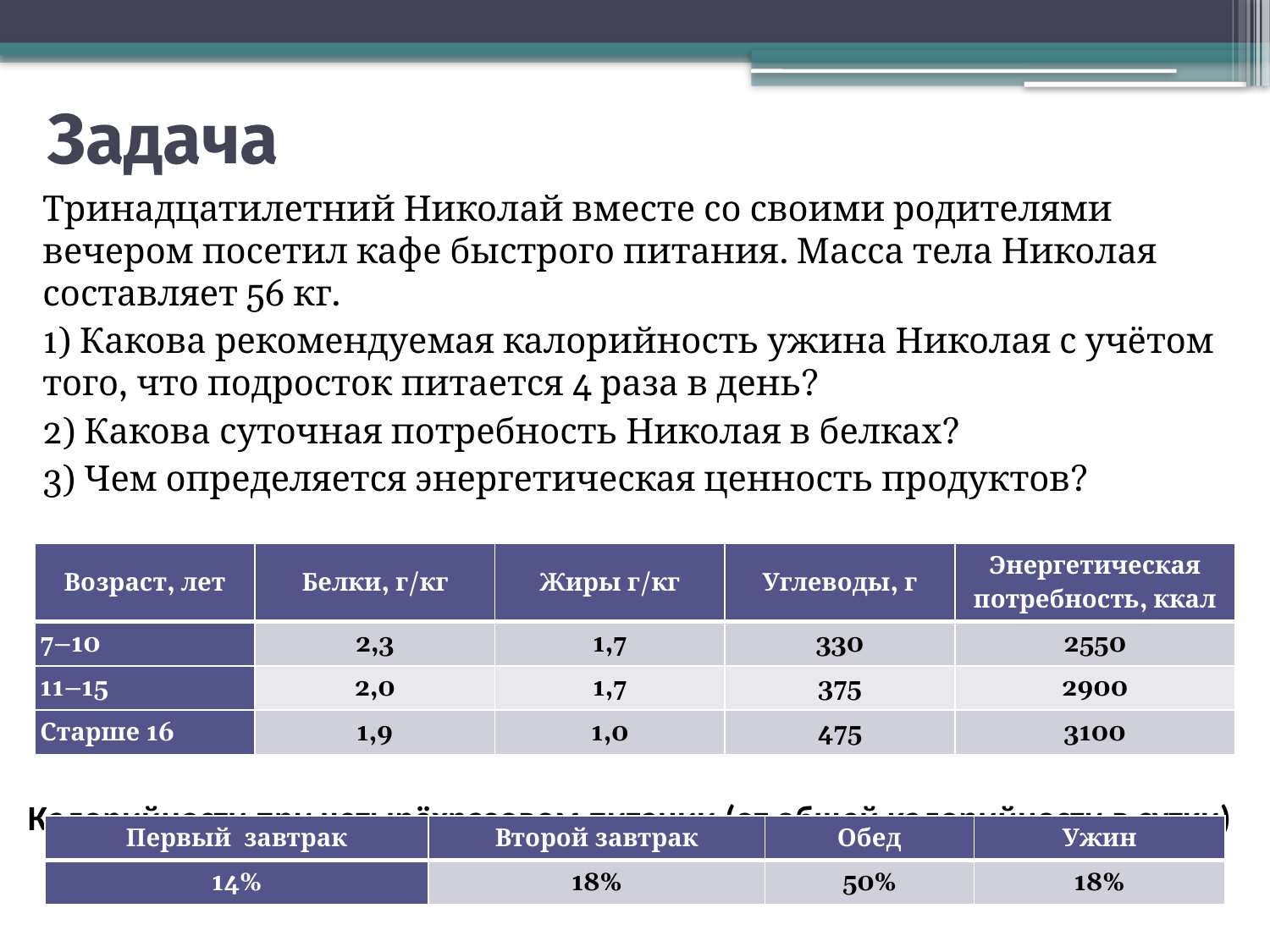

# Задача
Тринадцатилетний Николай вместе со своими родителями вечером посетил кафе быстрого питания. Масса тела Николая составляет 56 кг.
1) Какова рекомендуемая калорийность ужина Николая с учётом того, что подросток питается 4 раза в день?
2) Какова суточная потребность Николая в белках?
3) Чем определяется энергетическая ценность продуктов?

Суточные нормы питания и энергетическая потребность детей и подростков

Калорийности при четырёхразовом питании (от общей калорийности в сутки)

| Возраст, лет | Белки, г/кг | Жиры г/кг | Углеводы, г | Энергетическая потребность, ккал |
| --- | --- | --- | --- | --- |
| 7–10 | 2,3 | 1,7 | 330 | 2550 |
| 11–15 | 2,0 | 1,7 | 375 | 2900 |
| Старше 16 | 1,9 | 1,0 | 475 | 3100 |
| Первый завтрак | Второй завтрак | Обед | Ужин |
| --- | --- | --- | --- |
| 14% | 18% | 50% | 18% |